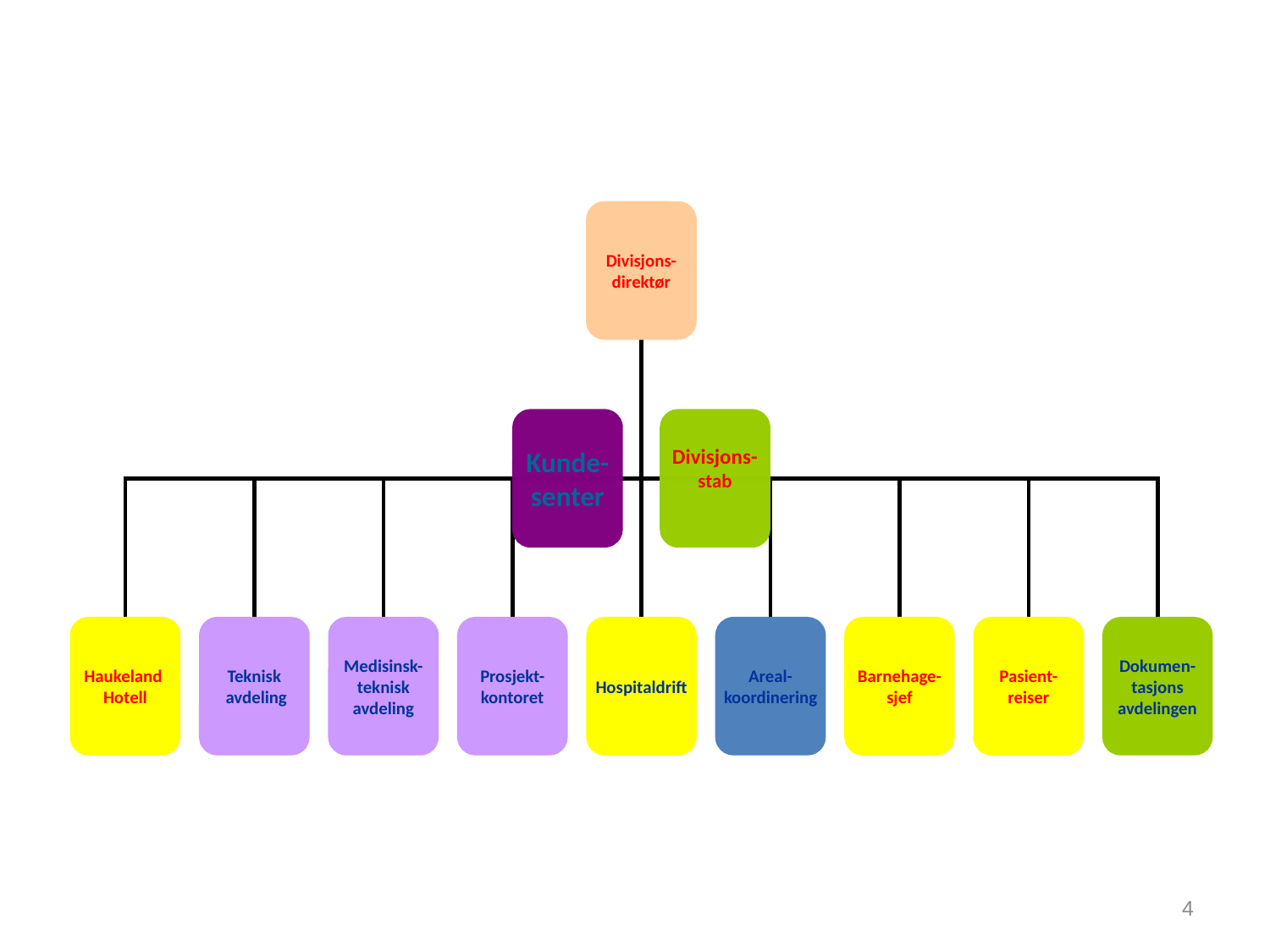

Divisjons-
direktør
Kunde-
senter
Divisjons-
stab

Haukeland
Hotell
Teknisk
 avdeling
Medisinsk-
teknisk
avdeling
Prosjekt-
kontoret
Hospitaldrift
Areal-
koordinering
Barnehage-
sjef
Pasient-
reiser
Dokumen-
tasjons
avdelingen
4